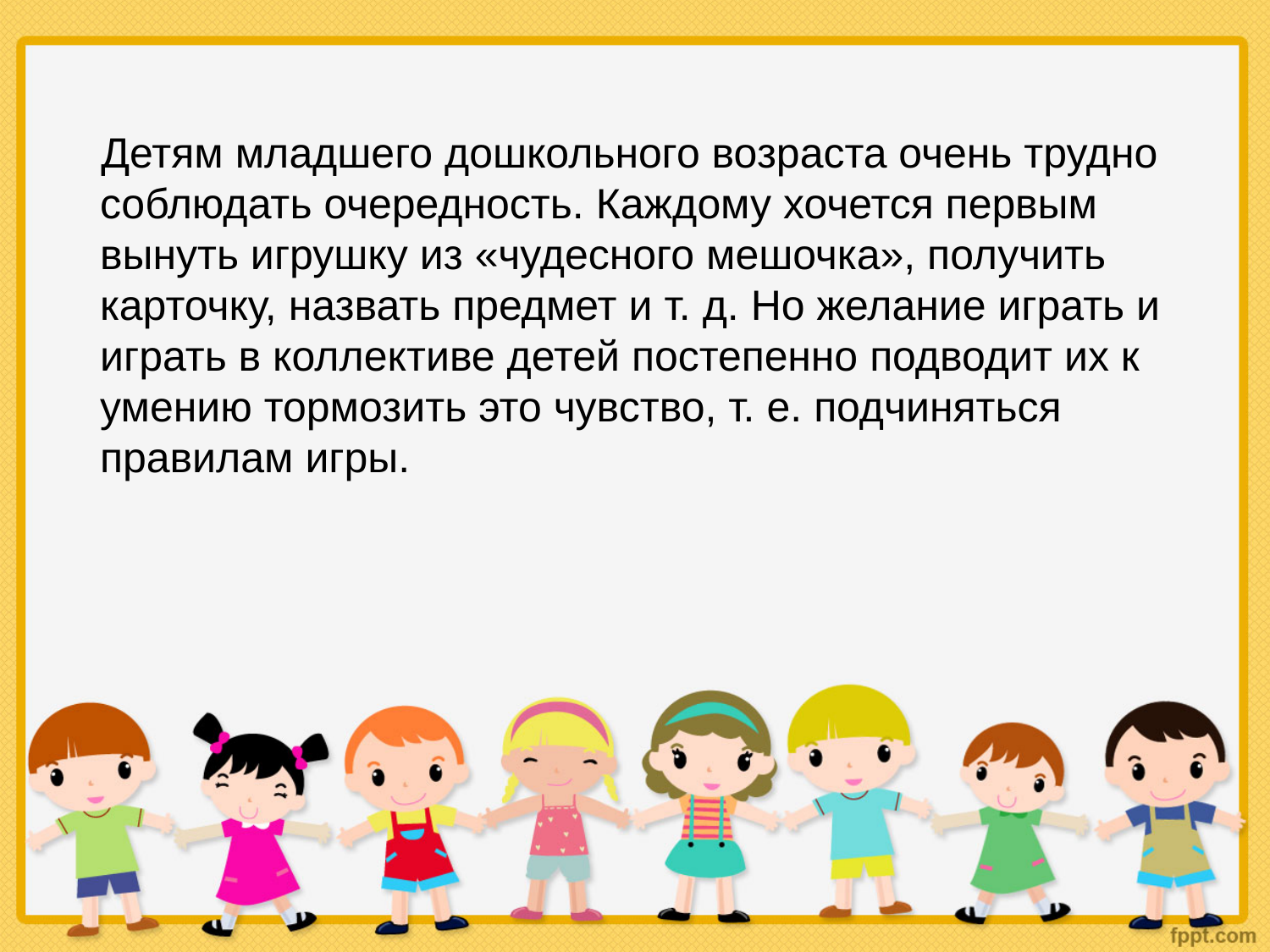

Детям младшего дошкольного возраста очень трудно соблюдать очередность. Каждому хочется первым вынуть игрушку из «чудесного мешочка», получить карточку, назвать предмет и т. д. Но желание играть и играть в коллективе детей постепенно подводит их к умению тормозить это чувство, т. е. подчиняться правилам игры.